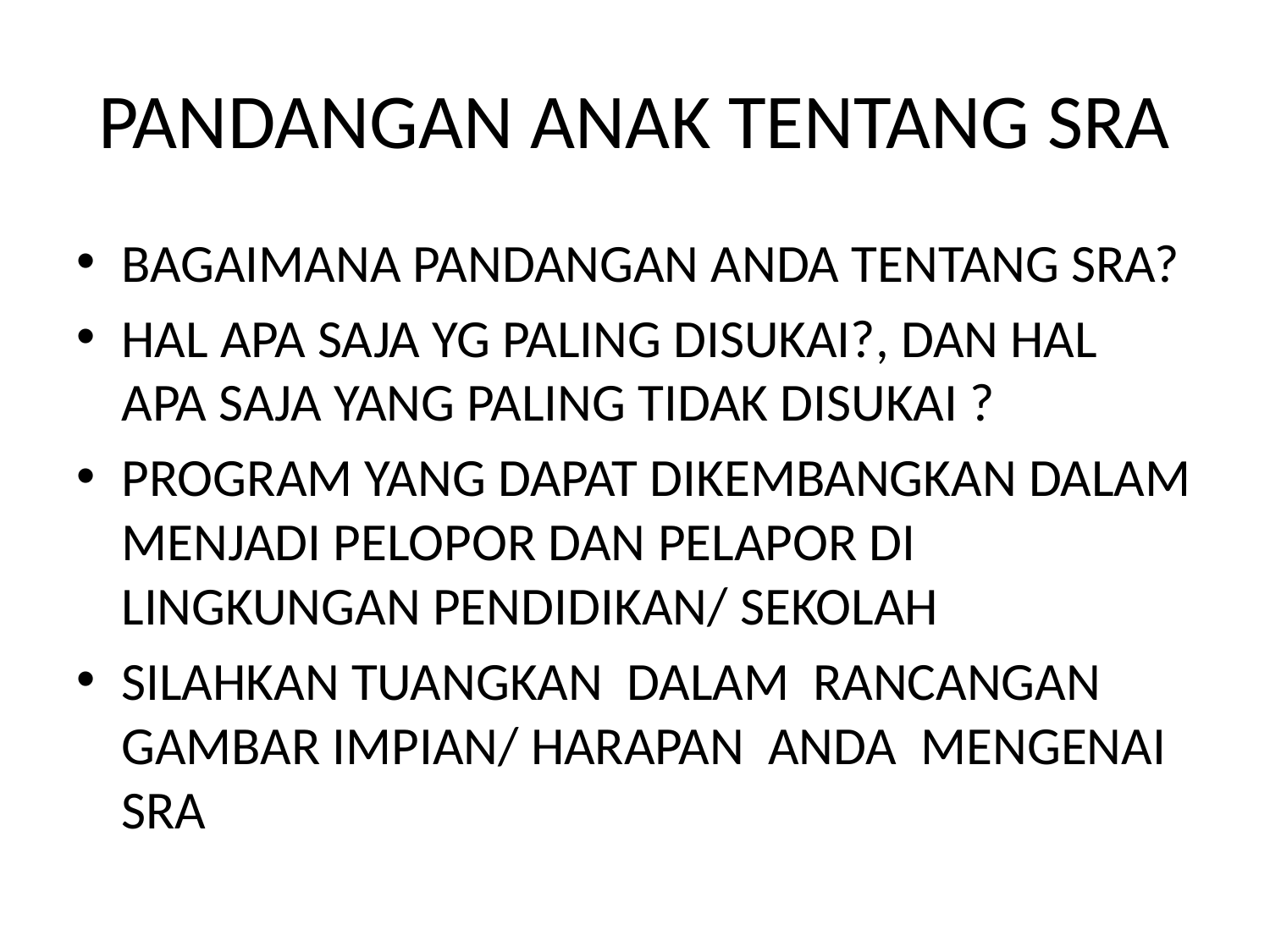

# PANDANGAN ANAK TENTANG SRA
BAGAIMANA PANDANGAN ANDA TENTANG SRA?
HAL APA SAJA YG PALING DISUKAI?, DAN HAL APA SAJA YANG PALING TIDAK DISUKAI ?
PROGRAM YANG DAPAT DIKEMBANGKAN DALAM MENJADI PELOPOR DAN PELAPOR DI LINGKUNGAN PENDIDIKAN/ SEKOLAH
SILAHKAN TUANGKAN  DALAM  RANCANGAN GAMBAR IMPIAN/ HARAPAN  ANDA  MENGENAI SRA